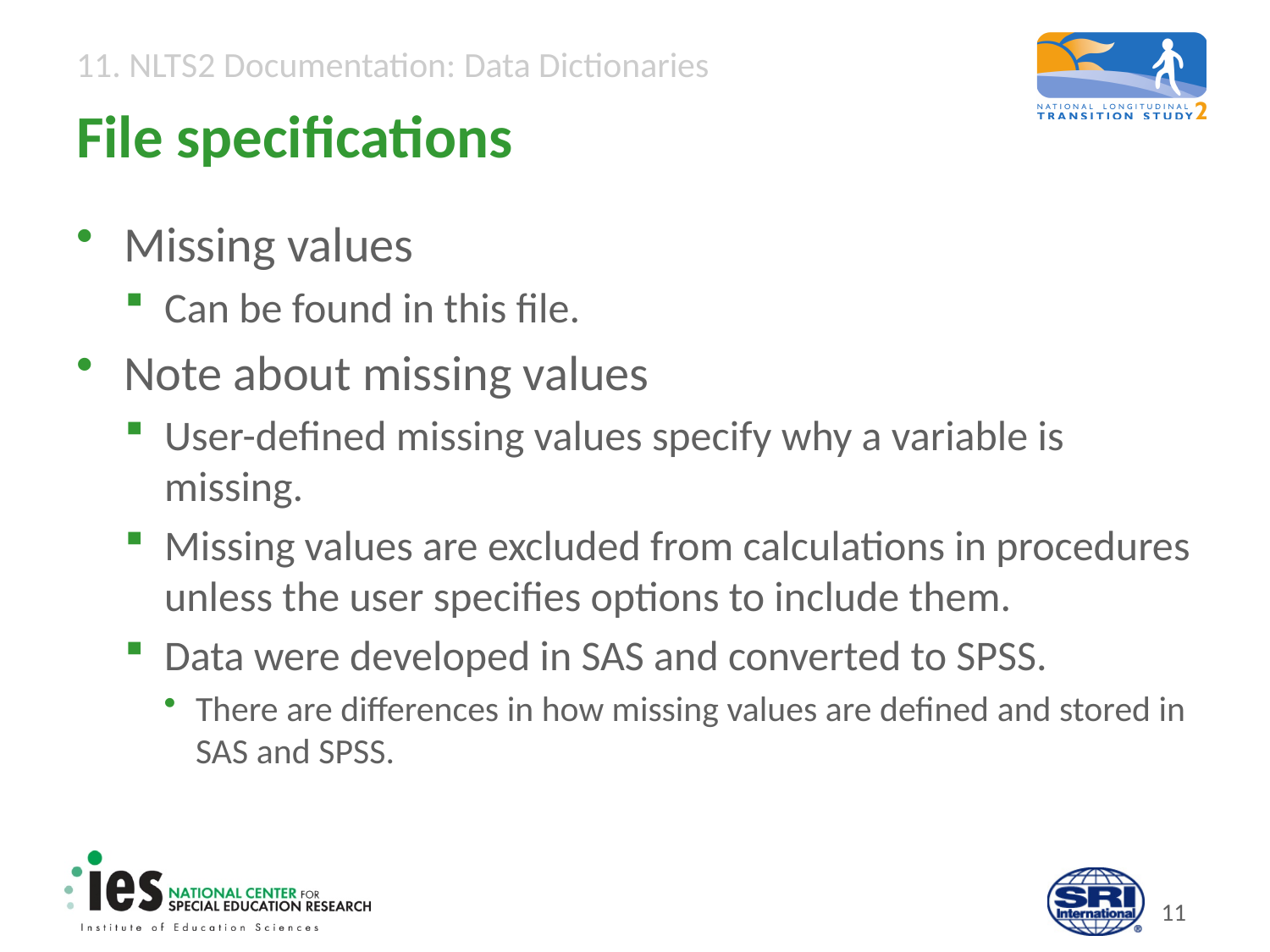

# File specifications
Missing values
Can be found in this file.
Note about missing values
User-defined missing values specify why a variable is missing.
Missing values are excluded from calculations in procedures unless the user specifies options to include them.
Data were developed in SAS and converted to SPSS.
There are differences in how missing values are defined and stored in SAS and SPSS.
11